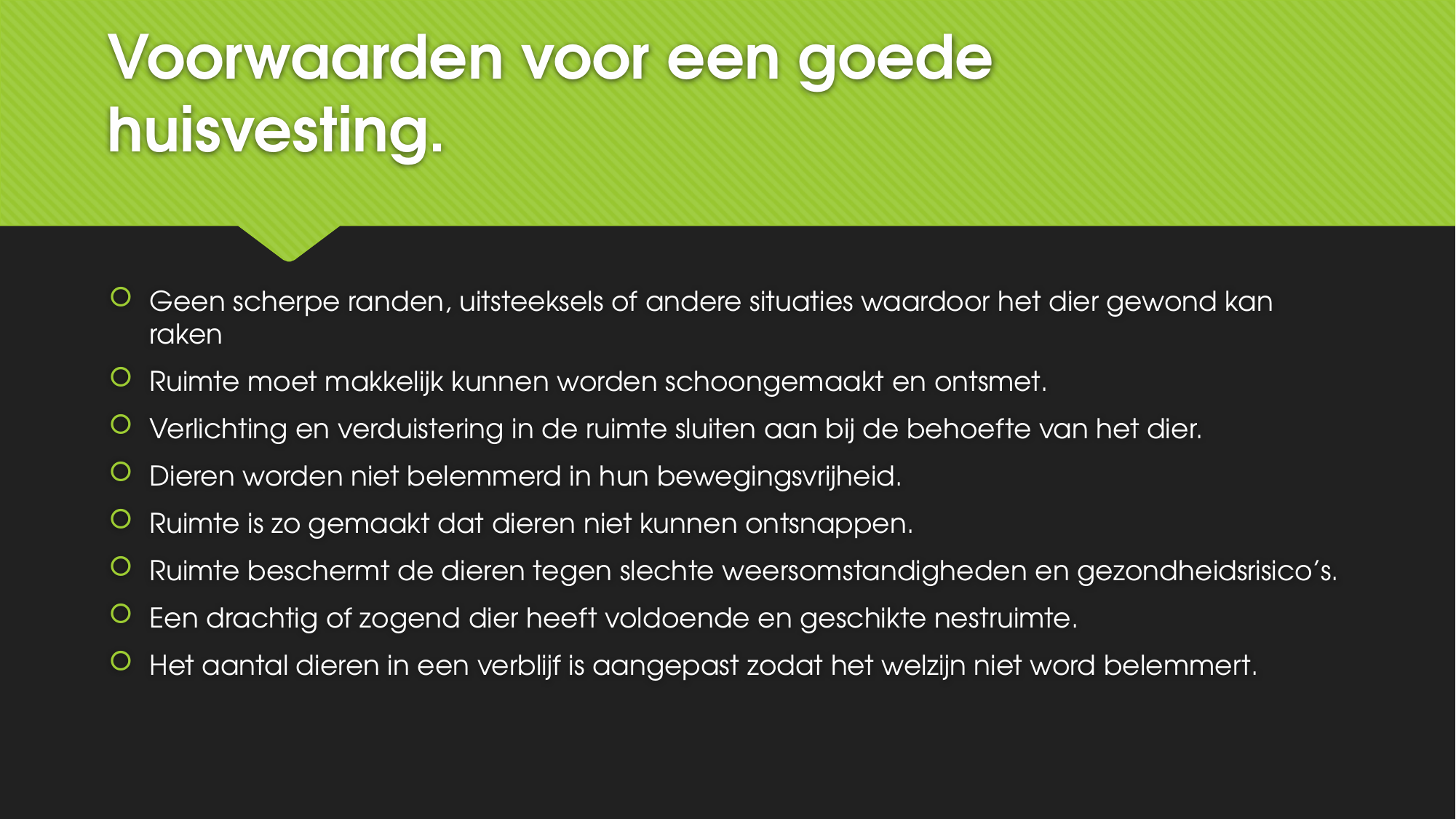

# Voorwaarden voor een goede huisvesting.
Geen scherpe randen, uitsteeksels of andere situaties waardoor het dier gewond kan raken
Ruimte moet makkelijk kunnen worden schoongemaakt en ontsmet.
Verlichting en verduistering in de ruimte sluiten aan bij de behoefte van het dier.
Dieren worden niet belemmerd in hun bewegingsvrijheid.
Ruimte is zo gemaakt dat dieren niet kunnen ontsnappen.
Ruimte beschermt de dieren tegen slechte weersomstandigheden en gezondheidsrisico’s.
Een drachtig of zogend dier heeft voldoende en geschikte nestruimte.
Het aantal dieren in een verblijf is aangepast zodat het welzijn niet word belemmert.